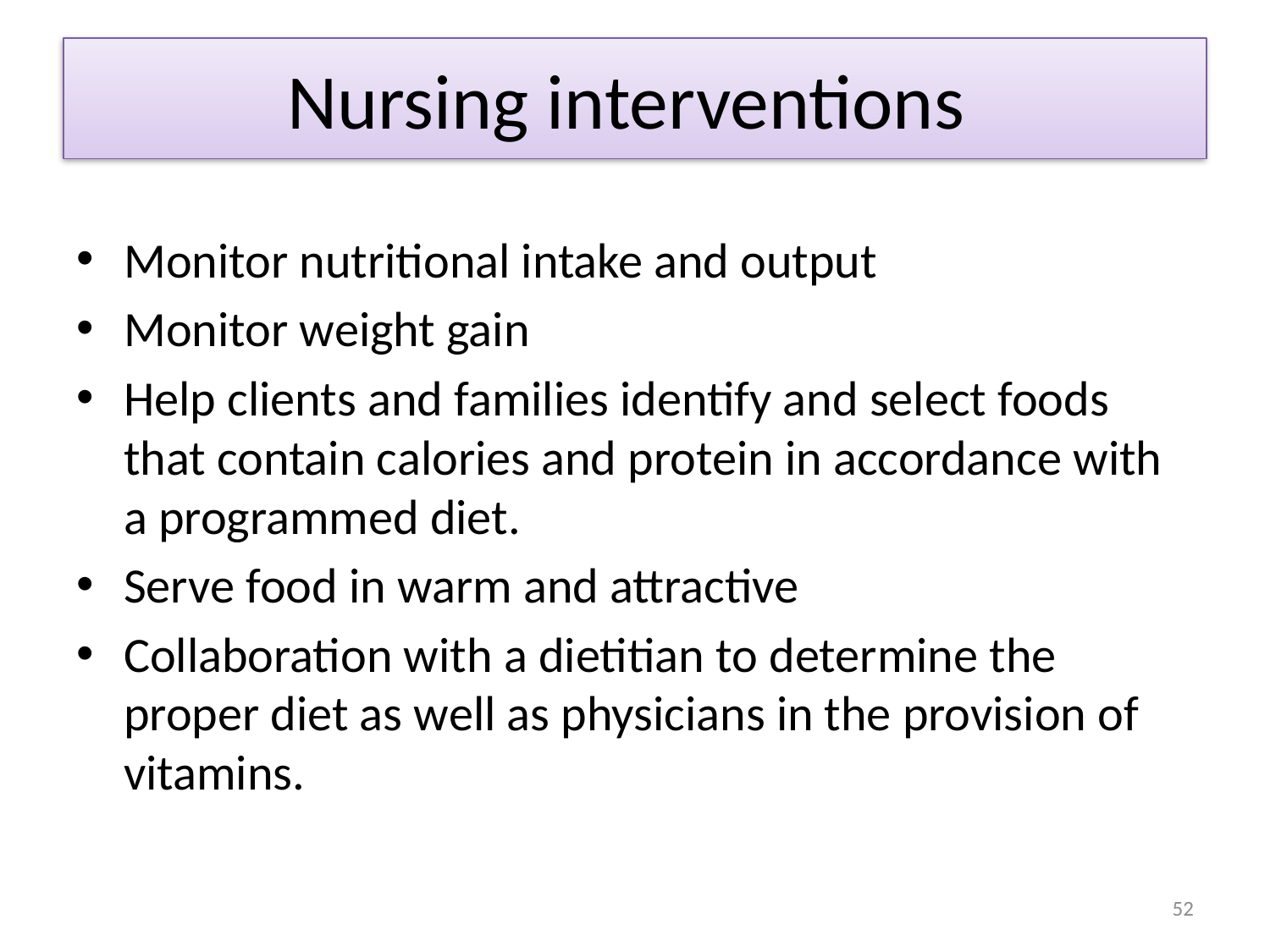

# Nursing interventions
Monitor nutritional intake and output
Monitor weight gain
Help clients and families identify and select foods that contain calories and protein in accordance with a programmed diet.
Serve food in warm and attractive
Collaboration with a dietitian to determine the proper diet as well as physicians in the provision of vitamins.

52